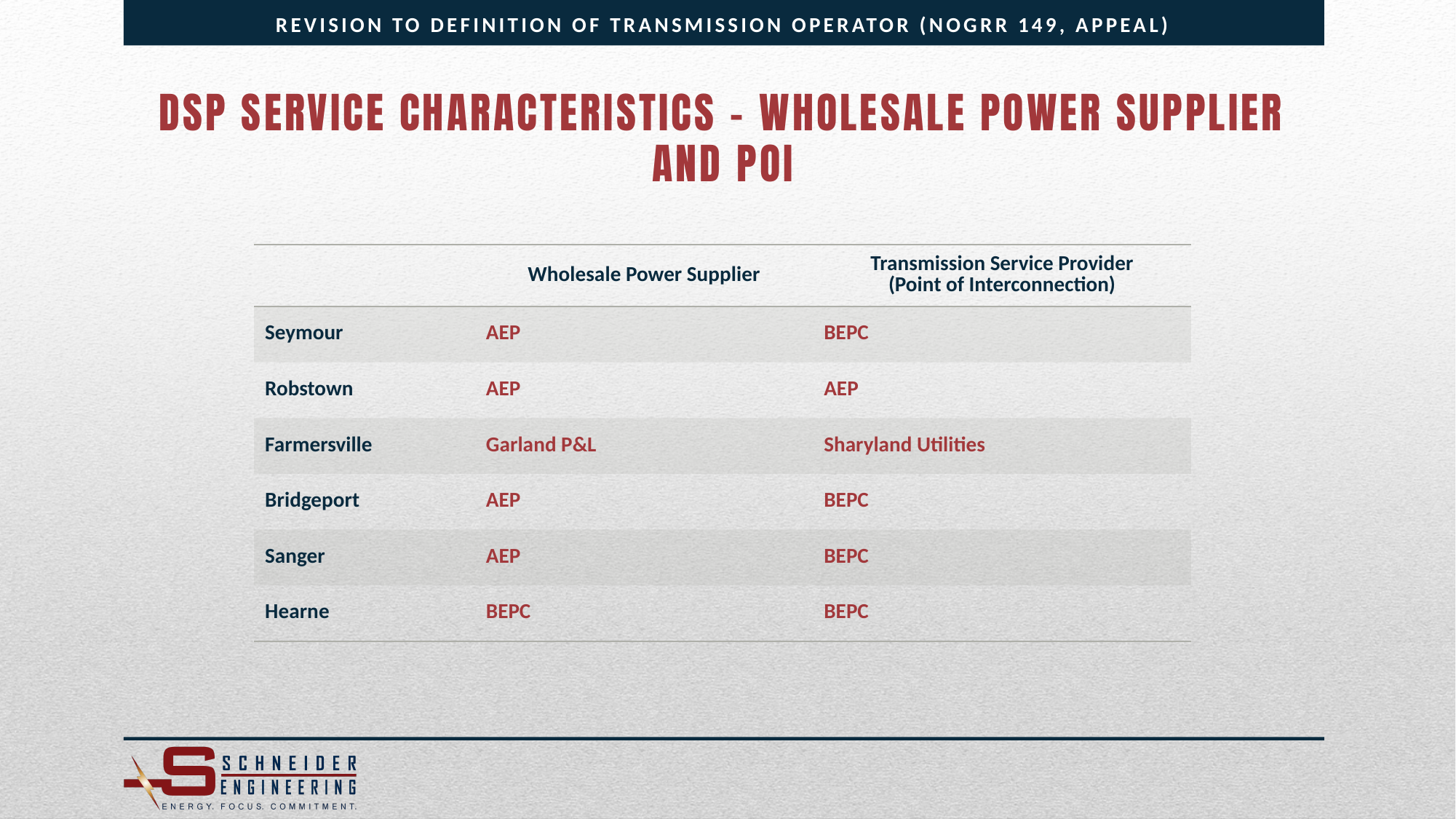

Revision to Definition of Transmission Operator (NOGRR 149, Appeal)
DSP SERVICE CHARACTERISTICS – WHOLESALE POWER SUPPLIER AND POI
|  | Wholesale Power Supplier | Transmission Service Provider (Point of Interconnection) |
| --- | --- | --- |
| Seymour | AEP | BEPC |
| Robstown | AEP | AEP |
| Farmersville | Garland P&L | Sharyland Utilities |
| Bridgeport | AEP | BEPC |
| Sanger | AEP | BEPC |
| Hearne | BEPC | BEPC |